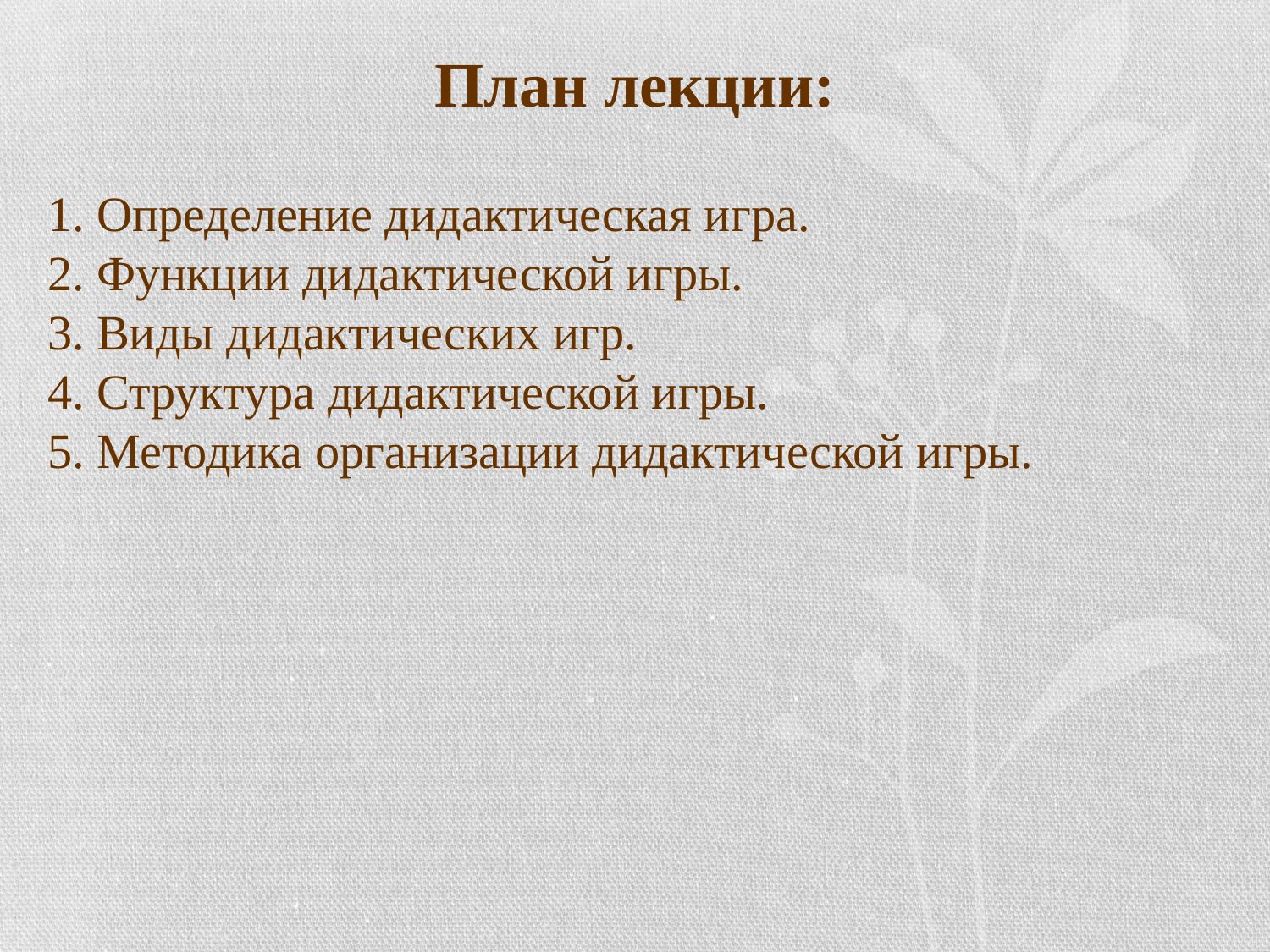

# План лекции:
1. Определение дидактическая игра.
2. Функции дидактической игры.
3. Виды дидактических игр.
4. Структура дидактической игры.
5. Методика организации дидактической игры.